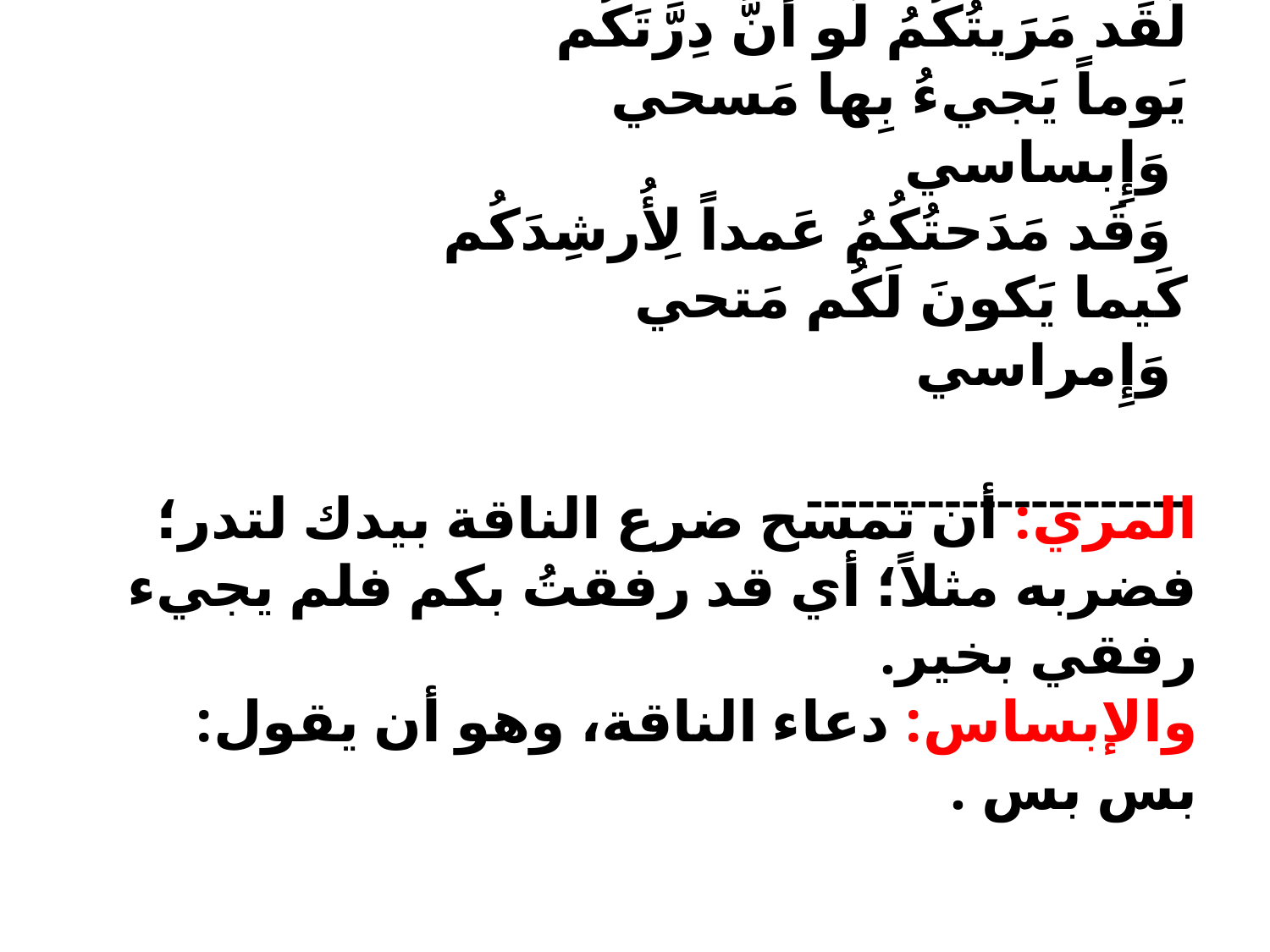

لَقَد مَرَيتُكُمُ لَو أَنَّ دِرَّتَكُم
                  يَوماً يَجيءُ بِها مَسحي وَإِبساسي
وَقَد مَدَحتُكُمُ عَمداً لِأُرشِدَكُم
                        كَيما يَكونَ لَكُم مَتحي وَإِمراسي

----------------------
المري: أن تمسح ضرع الناقة بيدك لتدر؛ فضربه مثلاً؛ أي قد رفقتُ بكم فلم يجيء رفقي بخير.
والإبساس: دعاء الناقة، وهو أن يقول: بس بس .